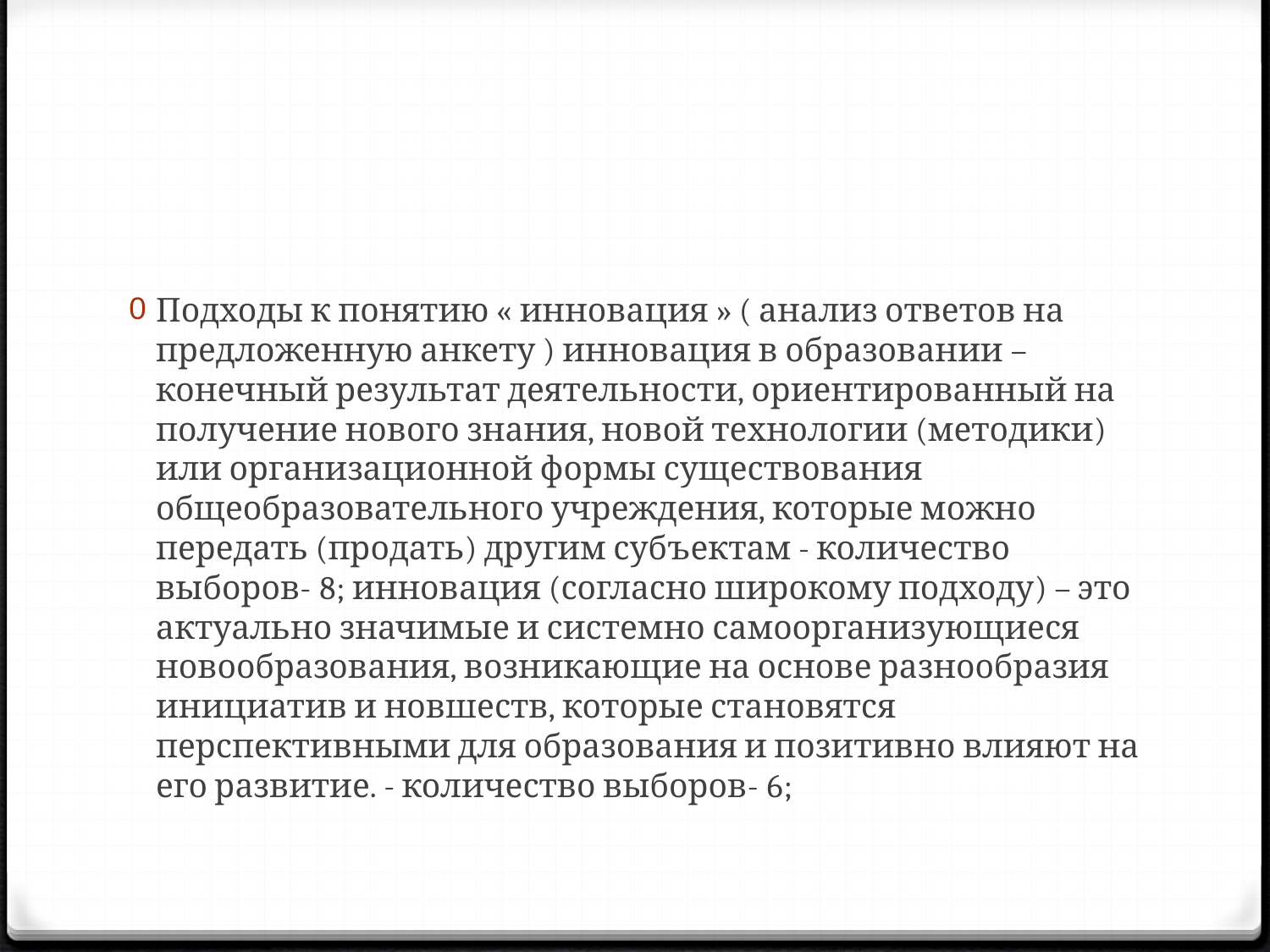

#
Подходы к понятию « инновация » ( анализ ответов на предложенную анкету ) инновация в образовании – конечный результат деятельности, ориентированный на получение нового знания, новой технологии (методики) или организационной формы существования общеобразовательного учреждения, которые можно передать (продать) другим субъектам - количество выборов- 8; инновация (согласно широкому подходу) – это актуально значимые и системно самоорганизующиеся новообразования, возникающие на основе разнообразия инициатив и новшеств, которые становятся перспективными для образования и позитивно влияют на его развитие. - количество выборов- 6;